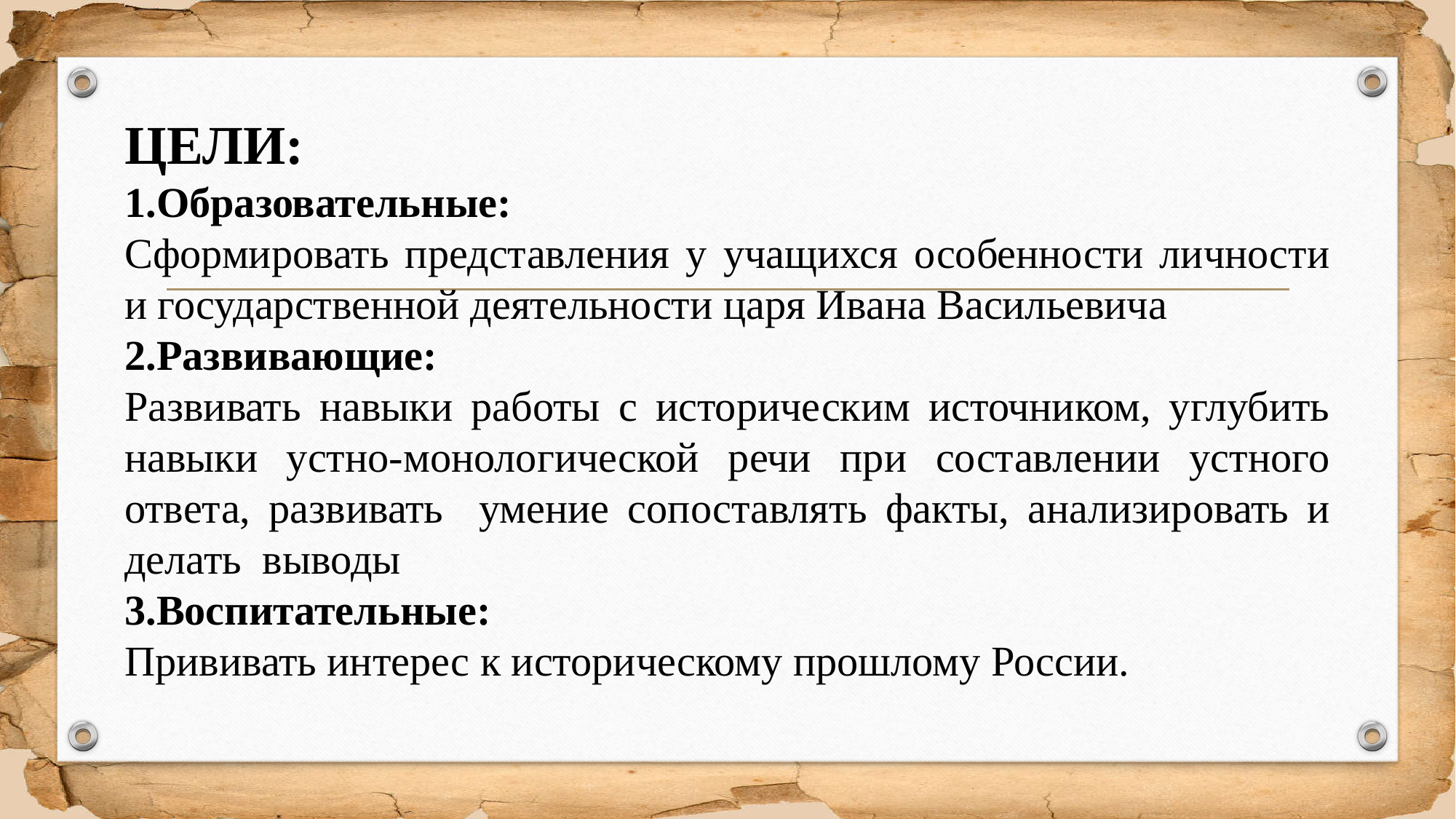

ЦЕЛИ:
1.Образовательные:
Сформировать представления у учащихся особенности личности и государственной деятельности царя Ивана Васильевича
2.Развивающие:
Развивать навыки работы с историческим источником, углубить навыки устно-монологической речи при составлении устного ответа, развивать  умение сопоставлять факты, анализировать и делать  выводы
3.Воспитательные:
Прививать интерес к историческому прошлому России.